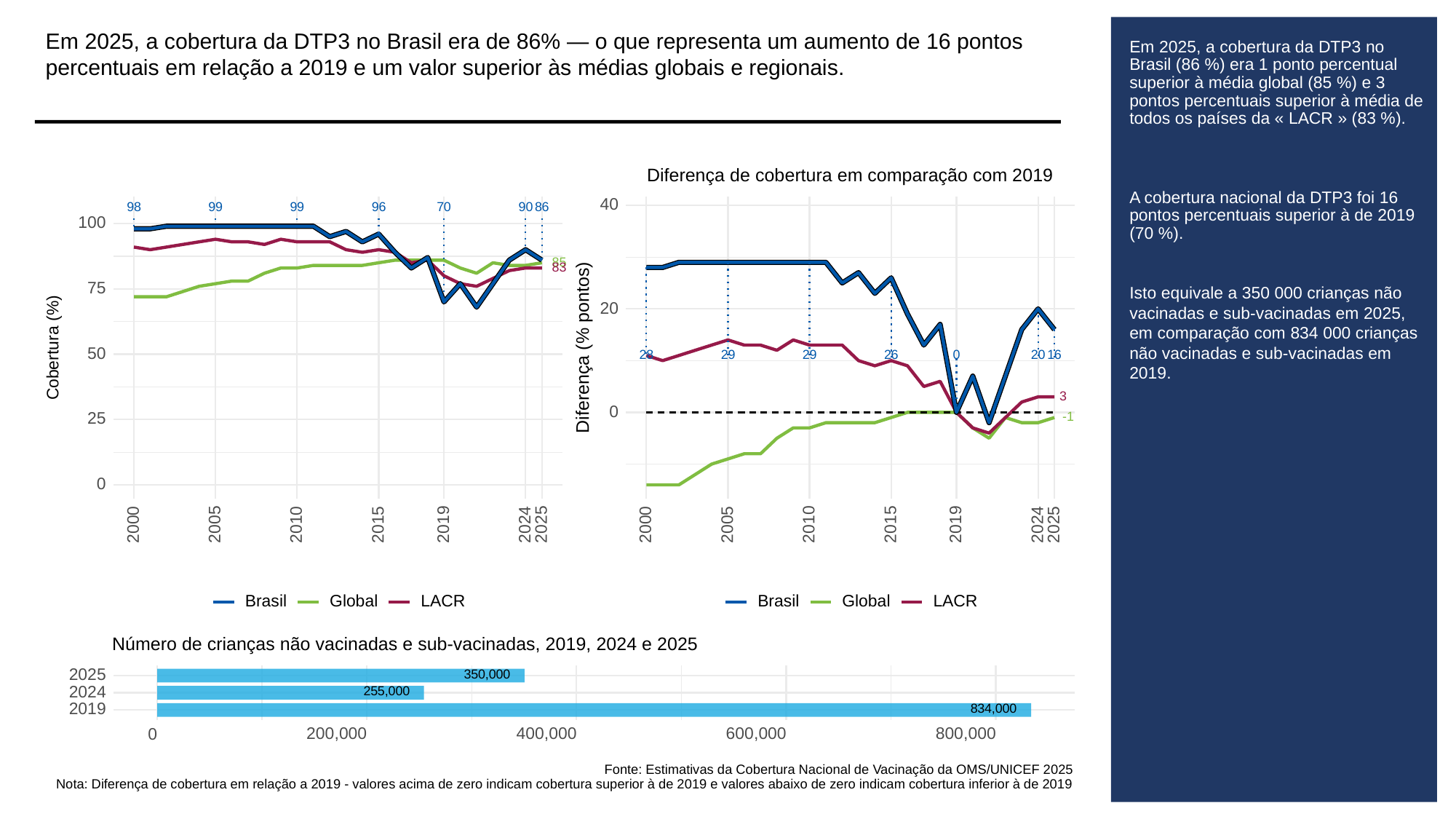

Em 2025, a cobertura da DTP3 no Brasil era de 86% — o que representa um aumento de 16 pontos percentuais em relação a 2019 e um valor superior às médias globais e regionais.
# Em 2025, a cobertura da DTP3 no Brasil (86 %) era 1 ponto percentual superior à média global (85 %) e 3 pontos percentuais superior à média de todos os países da « LACR » (83 %).

A cobertura nacional da DTP3 foi 16 pontos percentuais superior à de 2019 (70 %).

Isto equivale a 350 000 crianças não vacinadas e sub-vacinadas em 2025, em comparação com 834 000 crianças não vacinadas e sub-vacinadas em 2019.

Diferença de cobertura em comparação com 2019

40
98
99
99
96
70
90
86

100

85

83

75

20

Diferença (% pontos)
Cobertura (%)

50
28
29
29
26
0
20
16

3
0

-1
25

0

2000
2005
2010
2015
2019
2024
2025
2000
2005
2010
2015
2019
2024
2025
Global
LACR
Global
LACR
Brasil
Brasil

Número de crianças não vacinadas e sub-vacinadas, 2019, 2024 e 2025

350,000
2025

255,000
2024

834,000
2019

200,000
400,000
600,000
800,000
0
Fonte: Estimativas da Cobertura Nacional de Vacinação da OMS/UNICEF 2025
Nota: Diferença de cobertura em relação a 2019 - valores acima de zero indicam cobertura superior à de 2019 e valores abaixo de zero indicam cobertura inferior à de 2019